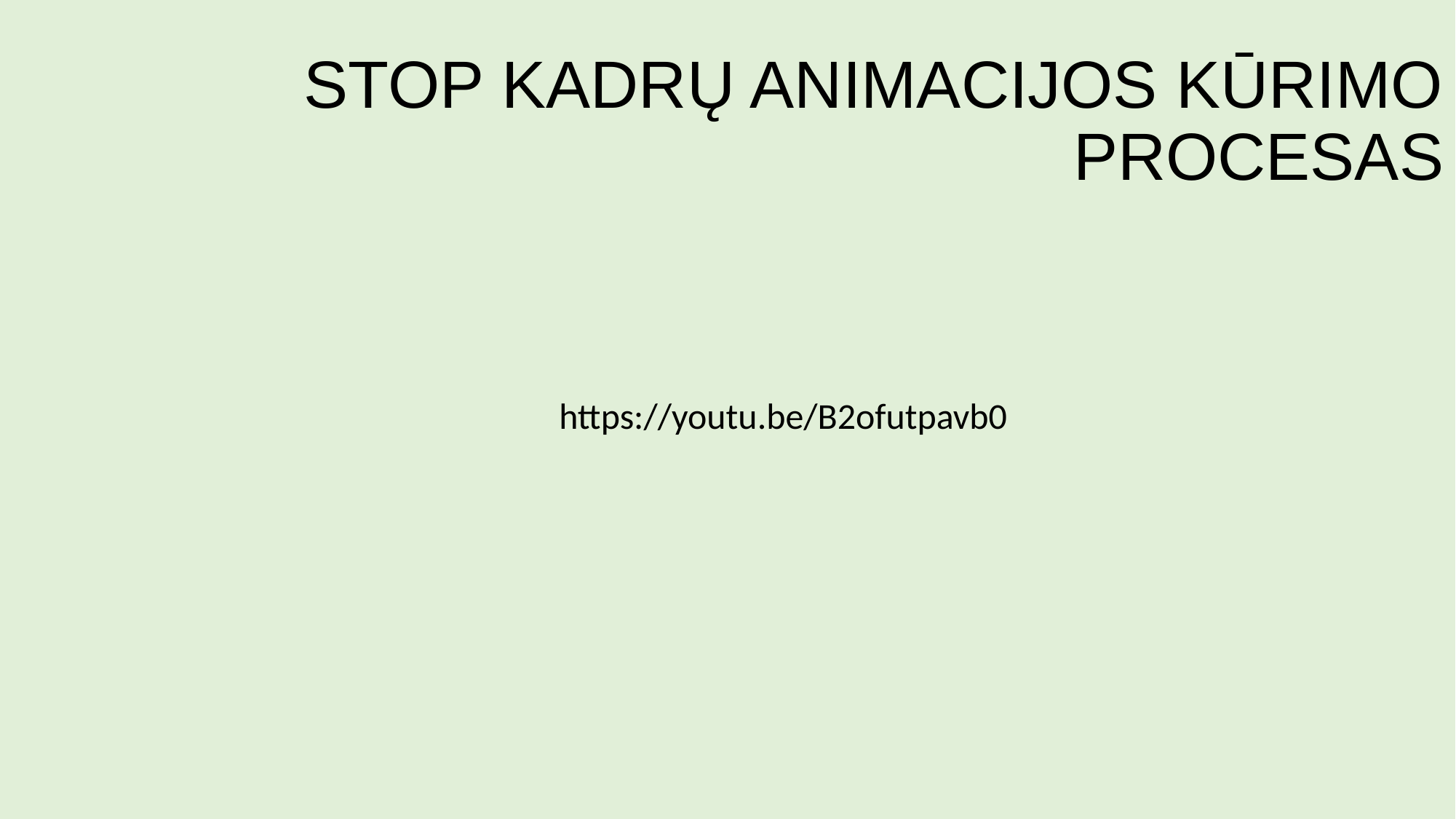

# STOP KADRŲ ANIMACIJOS KŪRIMO PROCESAS

https://youtu.be/B2ofutpavb0